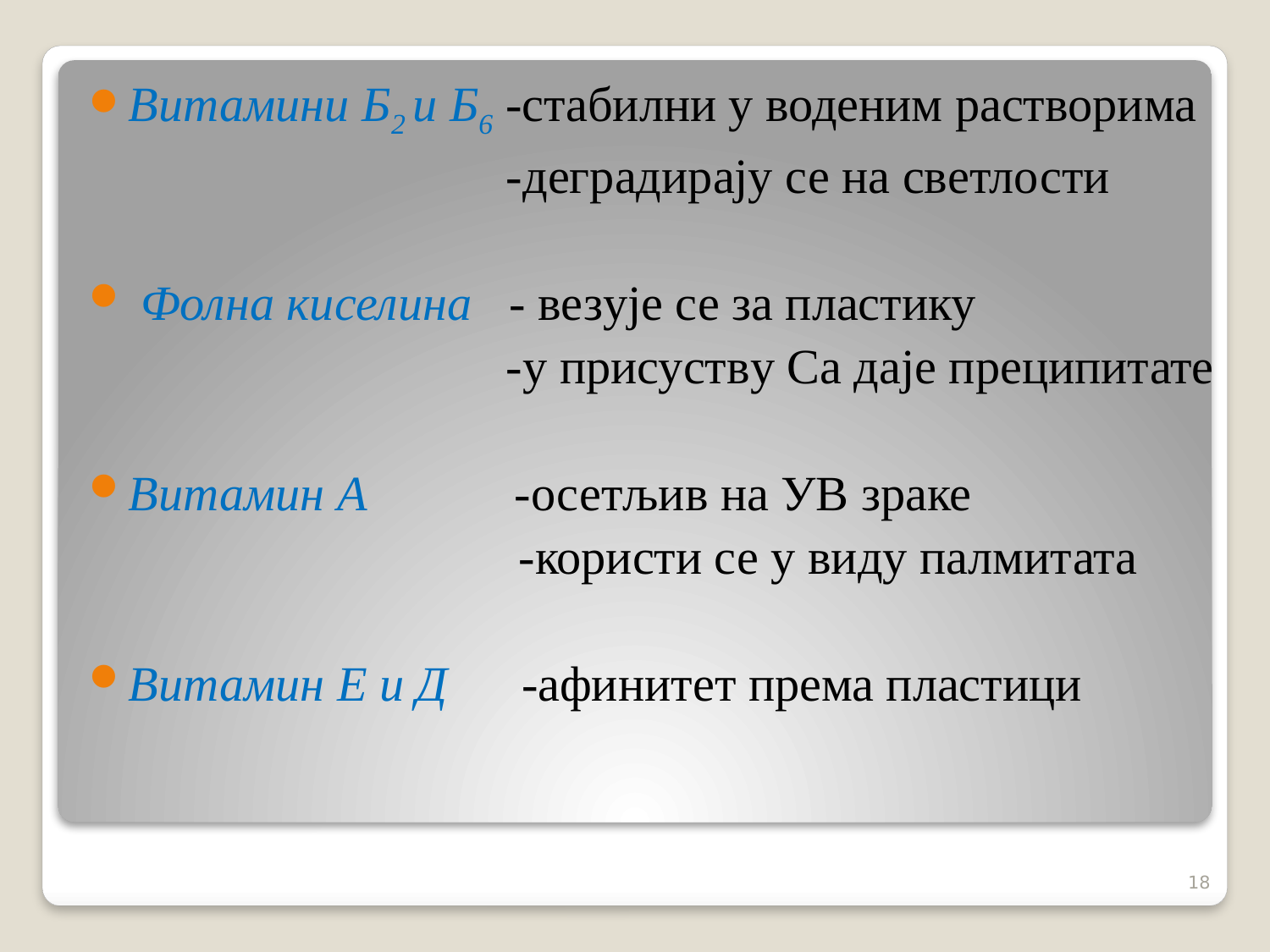

Витамини Б2 и Б6 -стабилни у воденим растворима
                                  -деградирају се на светлости

 Фолна киселина   - везује се за пластику
                                  -у присуству Са даје преципитате

Витамин А            -осетљив на УВ зраке
                                   -користи се у виду палмитата

Витамин Е и Д      -афинитет према пластици

18